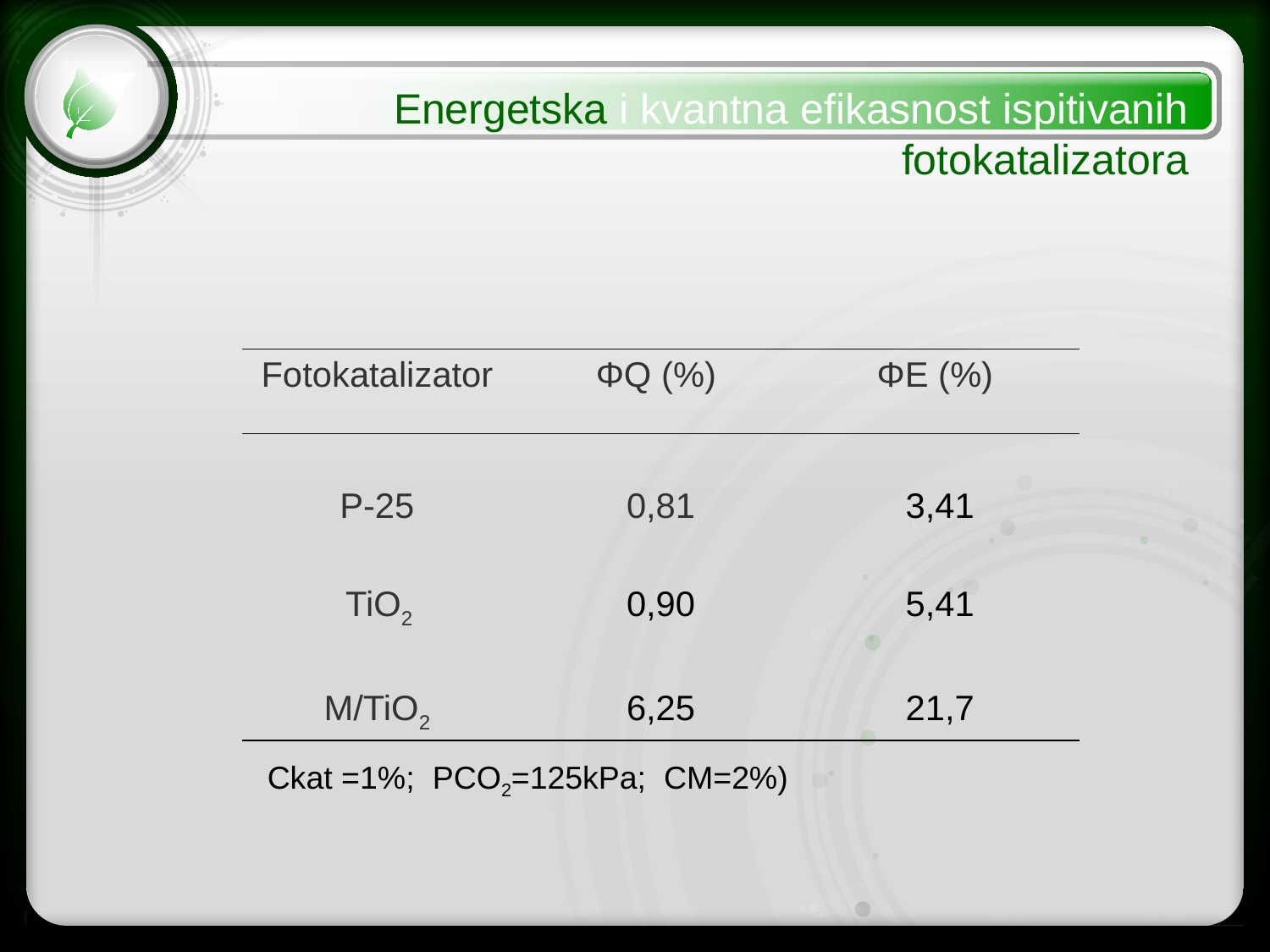

Energetska i kvantna efikasnost ispitivanih     				fotokatalizatora
| Fotokatalizator | ΦQ (%) | ΦE (%) |
| --- | --- | --- |
| P-25 | 0,81 | 3,41 |
| TiO2 | 0,90 | 5,41 |
| M/TiO2 | 6,25 | 21,7 |

Ckat =1%;  PCO2=125kPa;  CM=2%)